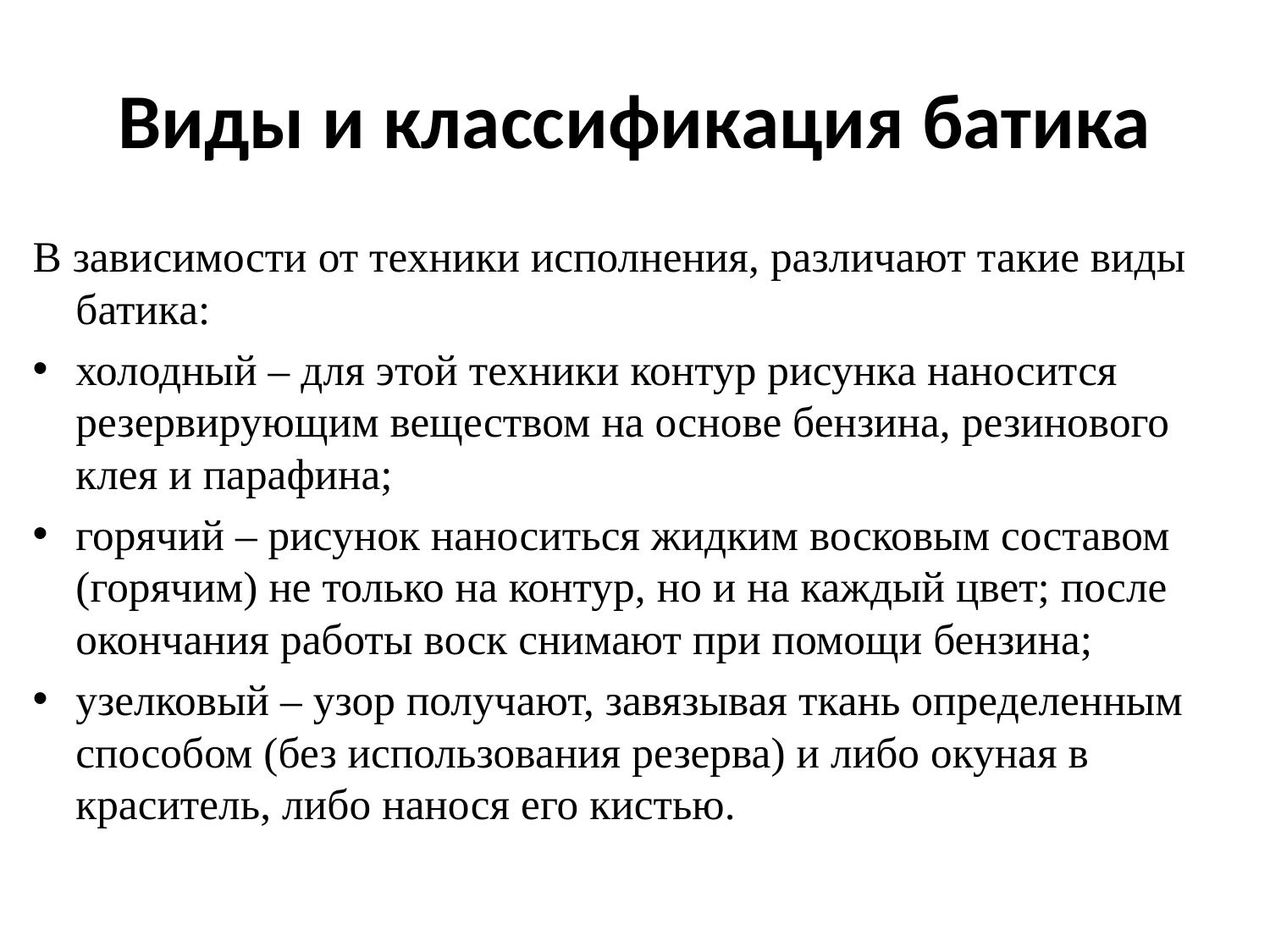

# Виды и классификация батика
В зависимости от техники исполнения, различают такие виды батика:
холодный – для этой техники контур рисунка наносится резервирующим веществом на основе бензина, резинового клея и парафина;
горячий – рисунок наноситься жидким восковым составом (горячим) не только на контур, но и на каждый цвет; после окончания работы воск снимают при помощи бензина;
узелковый – узор получают, завязывая ткань определенным способом (без использования резерва) и либо окуная в краситель, либо нанося его кистью.